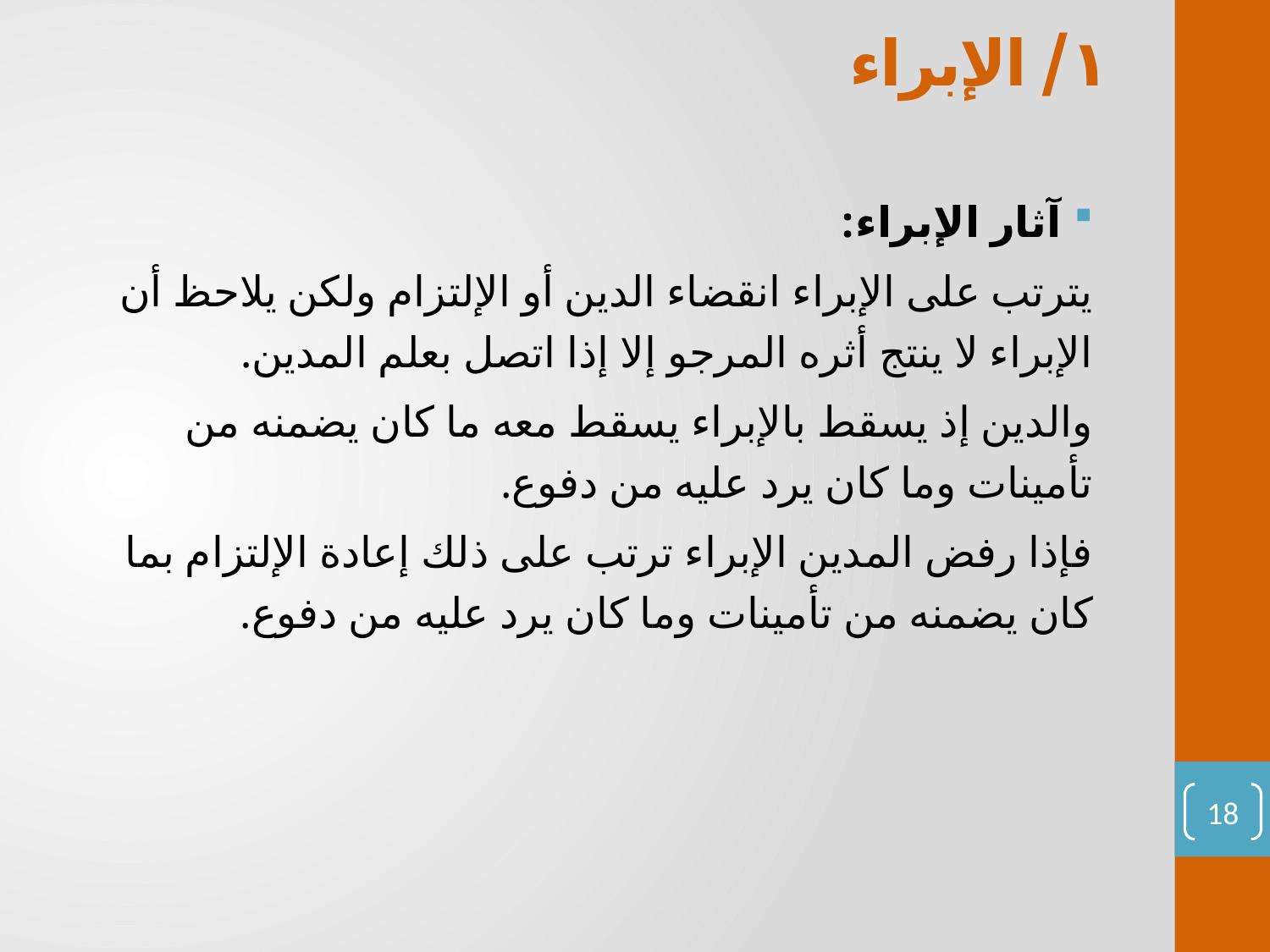

# ١/ الإبراء
آثار الإبراء:
يترتب على الإبراء انقضاء الدين أو الإلتزام ولكن يلاحظ أن الإبراء لا ينتج أثره المرجو إلا إذا اتصل بعلم المدين.
والدين إذ يسقط بالإبراء يسقط معه ما كان يضمنه من تأمينات وما كان يرد عليه من دفوع.
فإذا رفض المدين الإبراء ترتب على ذلك إعادة الإلتزام بما كان يضمنه من تأمينات وما كان يرد عليه من دفوع.

18